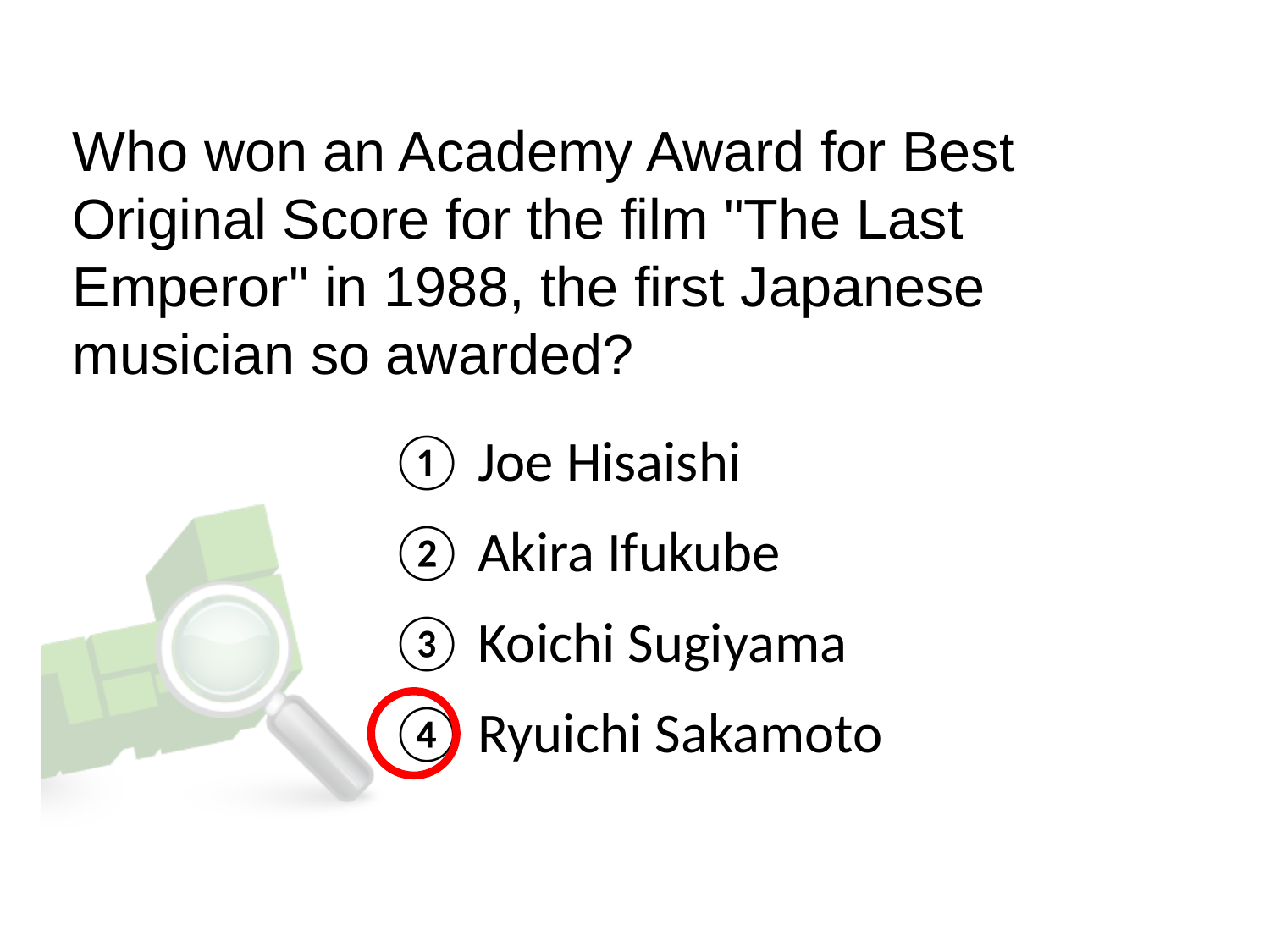

Who won an Academy Award for Best Original Score for the film "The Last Emperor" in 1988, the first Japanese musician so awarded?
① Joe Hisaishi
② Akira Ifukube
③ Koichi Sugiyama
④ Ryuichi Sakamoto